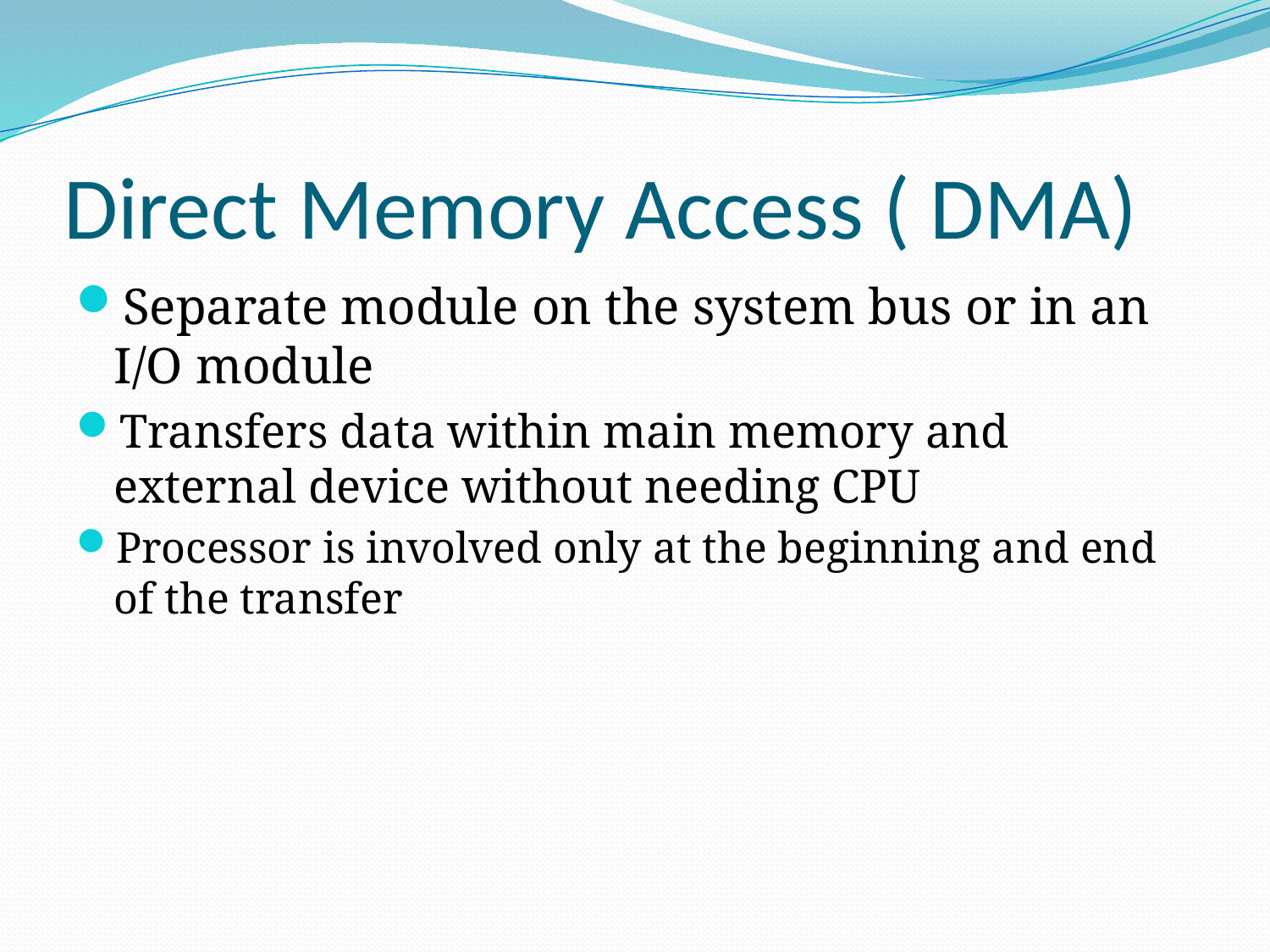

# Direct Memory Access ( DMA)
Separate module on the system bus or in an I/O module
Transfers data within main memory and external device without needing CPU
Processor is involved only at the beginning and end of the transfer